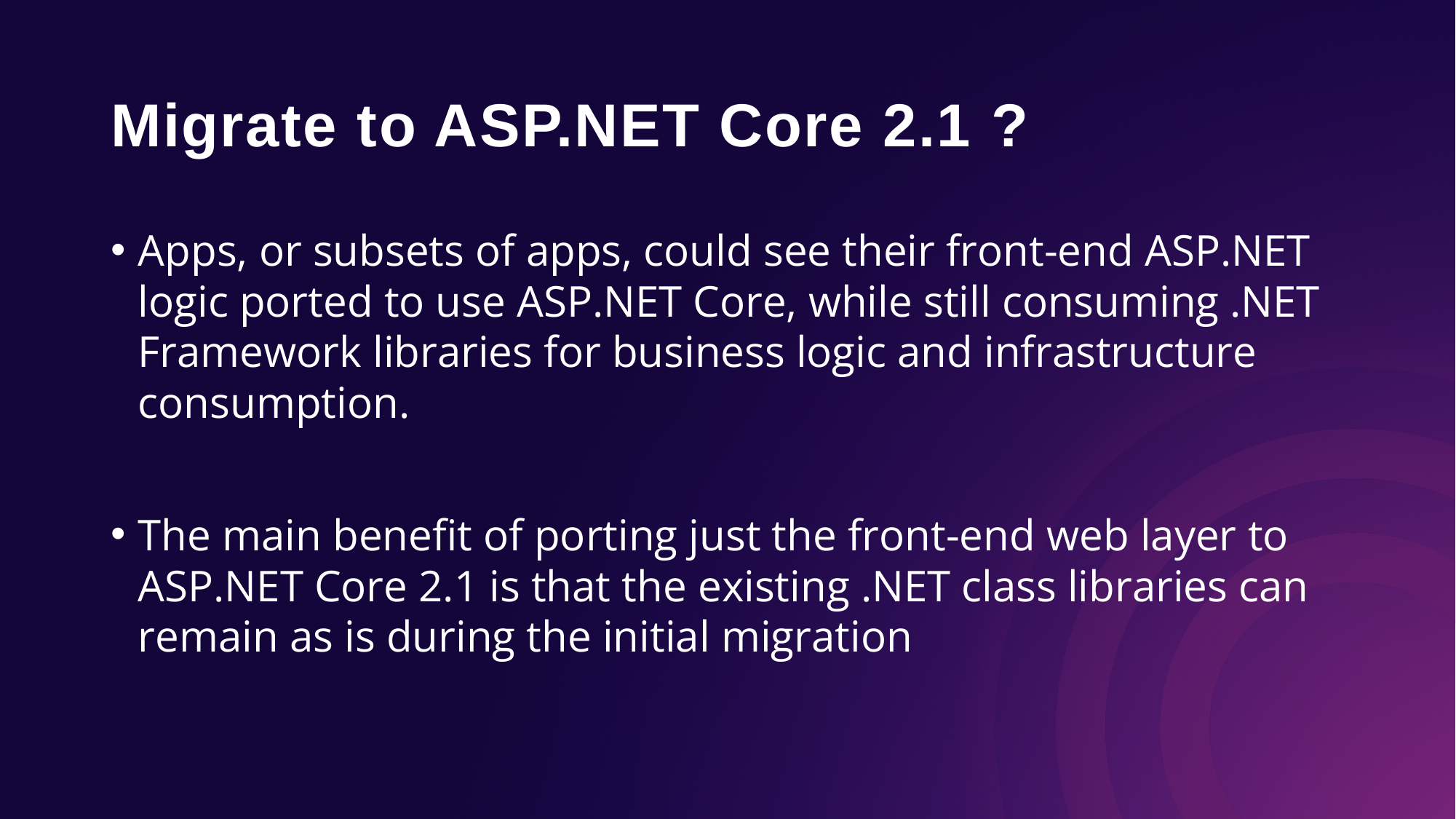

# Migrate to ASP.NET Core 2.1 ?
Apps, or subsets of apps, could see their front-end ASP.NET logic ported to use ASP.NET Core, while still consuming .NET Framework libraries for business logic and infrastructure consumption.

The main benefit of porting just the front-end web layer to ASP.NET Core 2.1 is that the existing .NET class libraries can remain as is during the initial migration